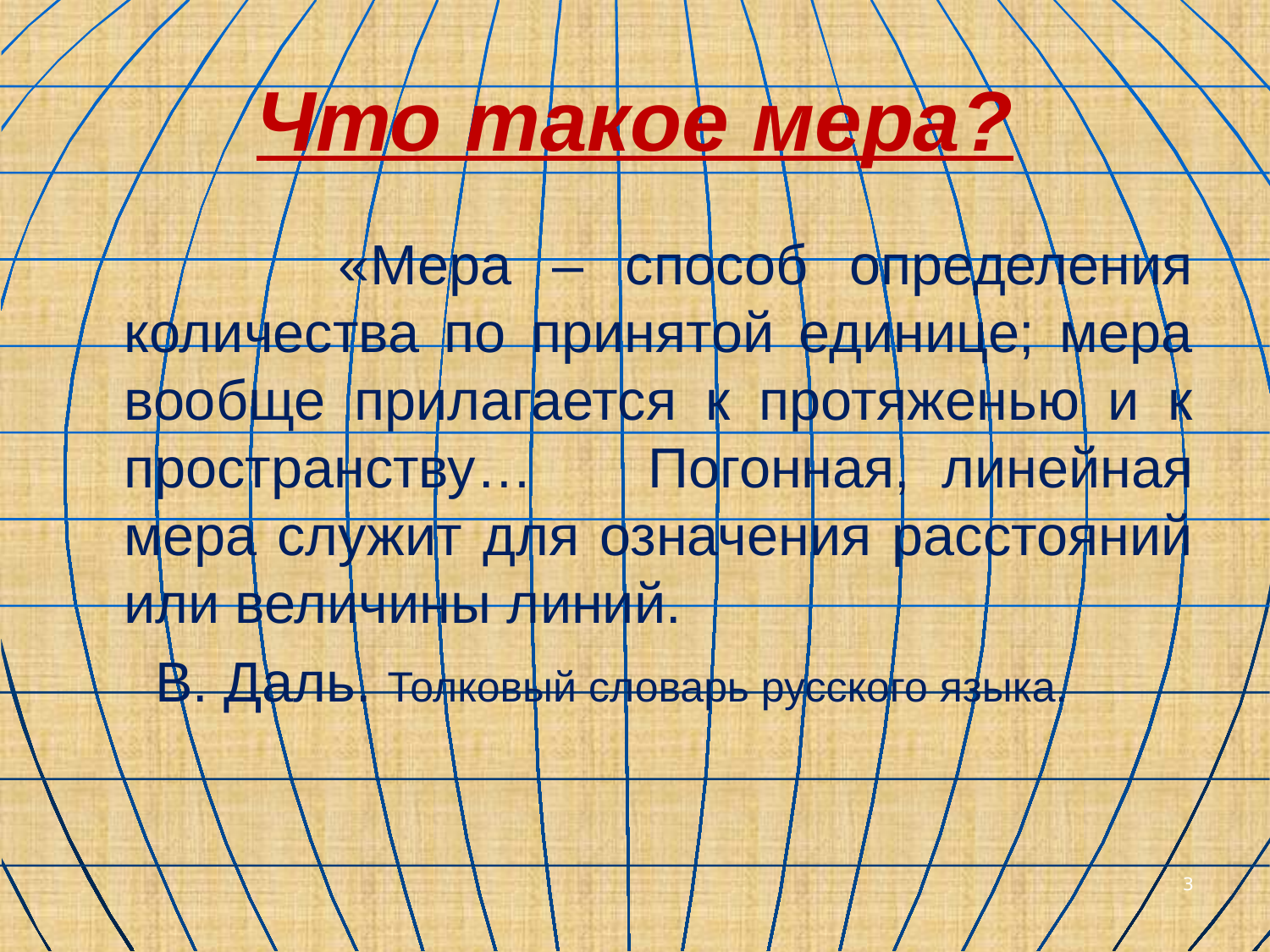

# Что такое мера?
      «Мера – способ определения количества по принятой единице; мера вообще прилагается к протяженью и к пространству… 	Погонная, линейная мера служит для означения расстояний или величины линий.
	  В. Даль. Толковый словарь русского языка.
3